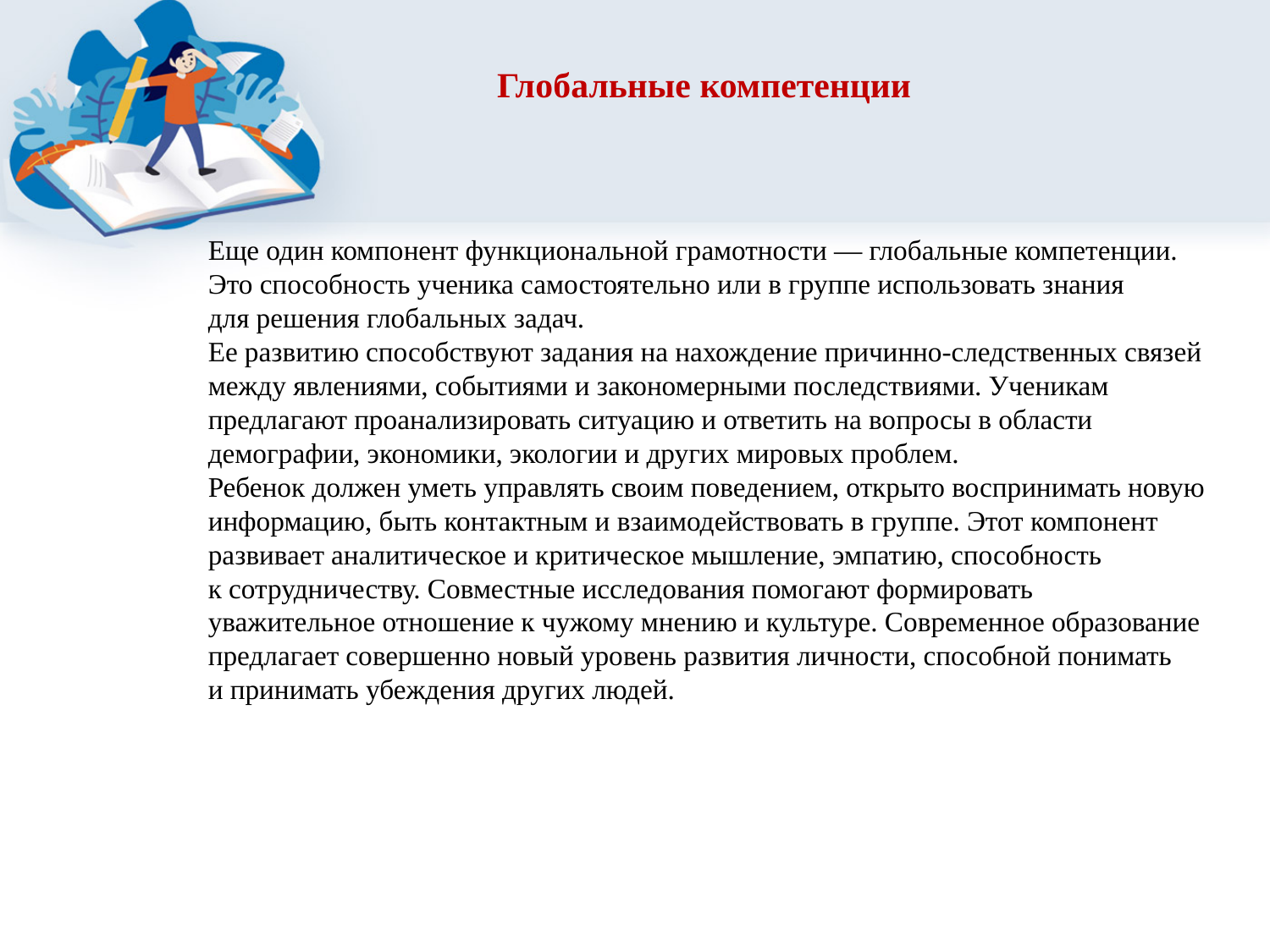

Глобальные компетенции
Еще один компонент функциональной грамотности — глобальные компетенции. Это способность ученика самостоятельно или в группе использовать знания для решения глобальных задач.
Ее развитию способствуют задания на нахождение причинно-следственных связей между явлениями, событиями и закономерными последствиями. Ученикам предлагают проанализировать ситуацию и ответить на вопросы в области демографии, экономики, экологии и других мировых проблем.
Ребенок должен уметь управлять своим поведением, открыто воспринимать новую информацию, быть контактным и взаимодействовать в группе. Этот компонент развивает аналитическое и критическое мышление, эмпатию, способность к сотрудничеству. Совместные исследования помогают формировать уважительное отношение к чужому мнению и культуре. Современное образование предлагает совершенно новый уровень развития личности, способной понимать и принимать убеждения других людей.